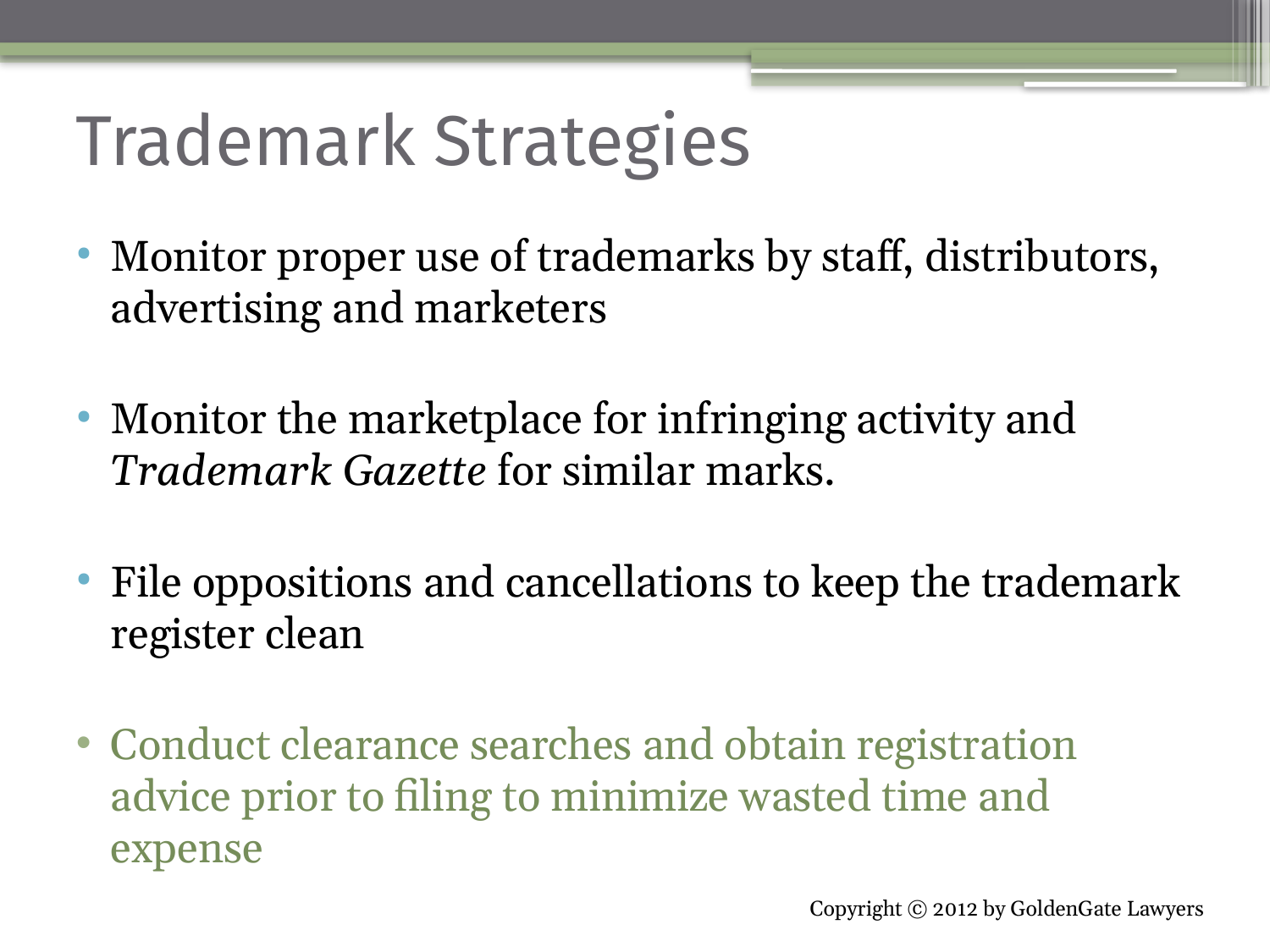

# Trademark Strategies
Monitor proper use of trademarks by staff, distributors, advertising and marketers

Monitor the marketplace for infringing activity and Trademark Gazette for similar marks.

File oppositions and cancellations to keep the trademark register clean

Conduct clearance searches and obtain registration advice prior to filing to minimize wasted time and expense

Copyright © 2012 by GoldenGate Lawyers